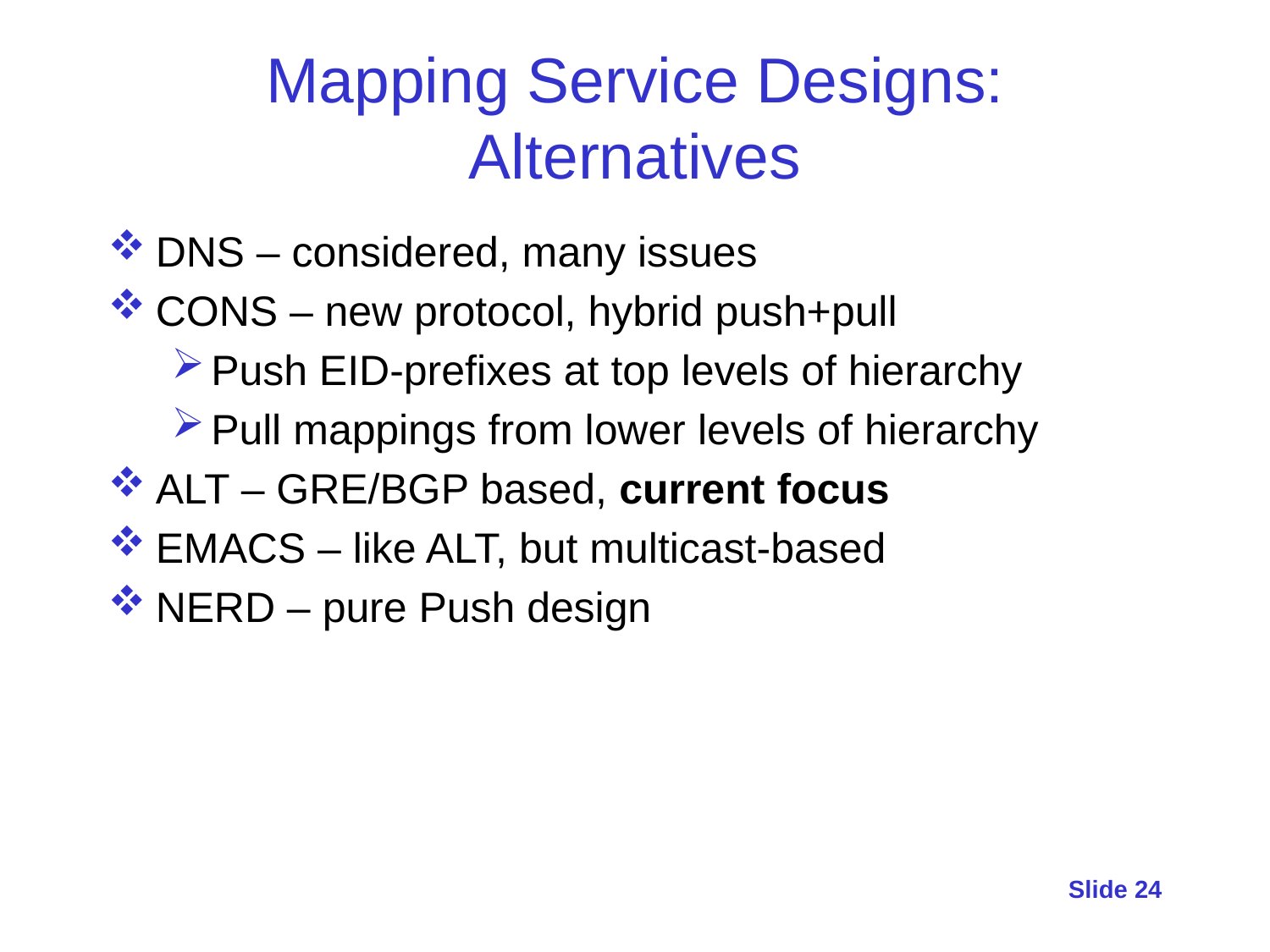

# Mapping Service Designs: Alternatives
DNS – considered, many issues
CONS – new protocol, hybrid push+pull
Push EID-prefixes at top levels of hierarchy
Pull mappings from lower levels of hierarchy
ALT – GRE/BGP based, current focus
EMACS – like ALT, but multicast-based
NERD – pure Push design
Slide 24